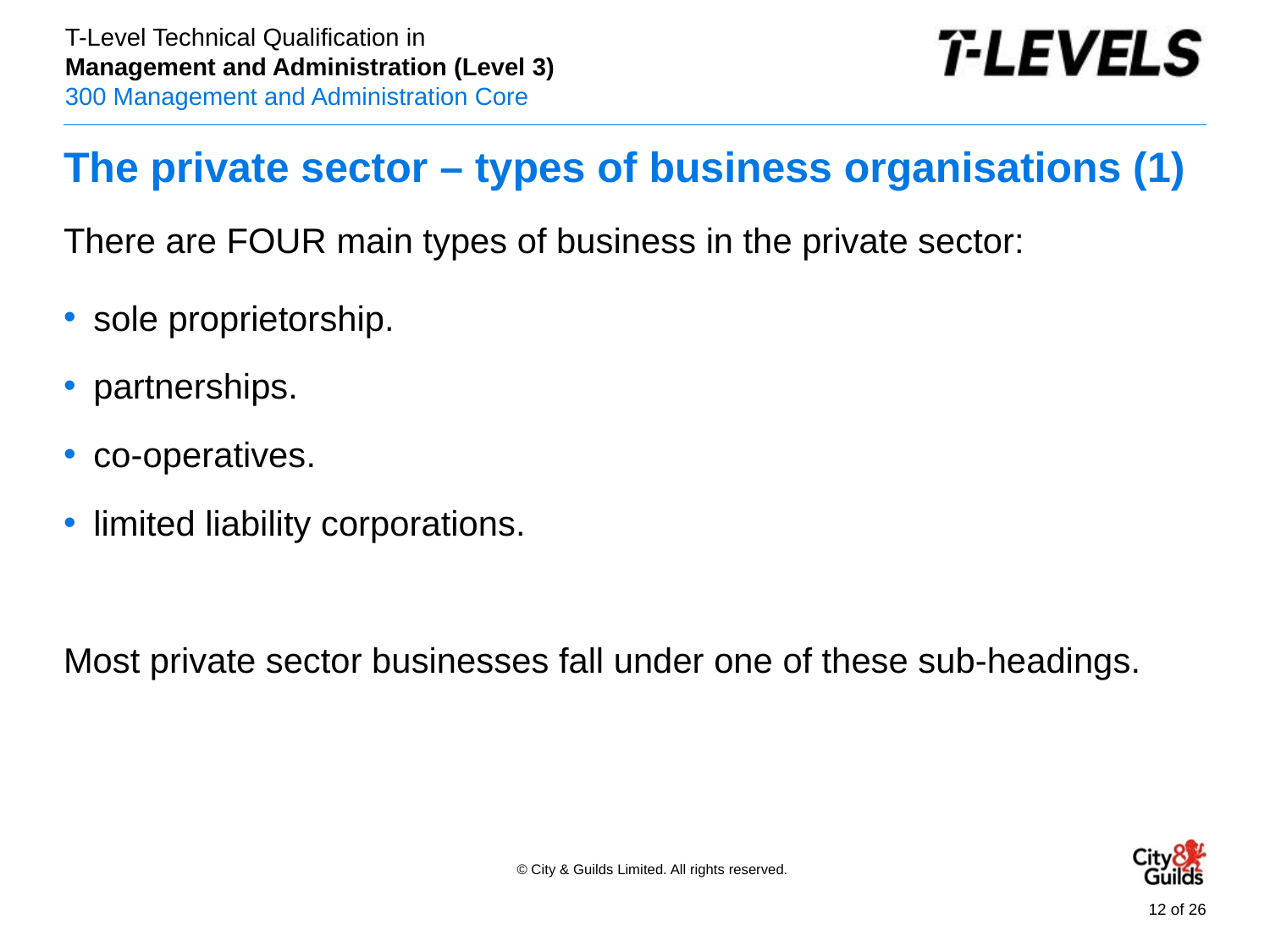

# The private sector – types of business organisations (1)
There are FOUR main types of business in the private sector:
sole proprietorship.
partnerships.
co-operatives.
limited liability corporations.

Most private sector businesses fall under one of these sub-headings.